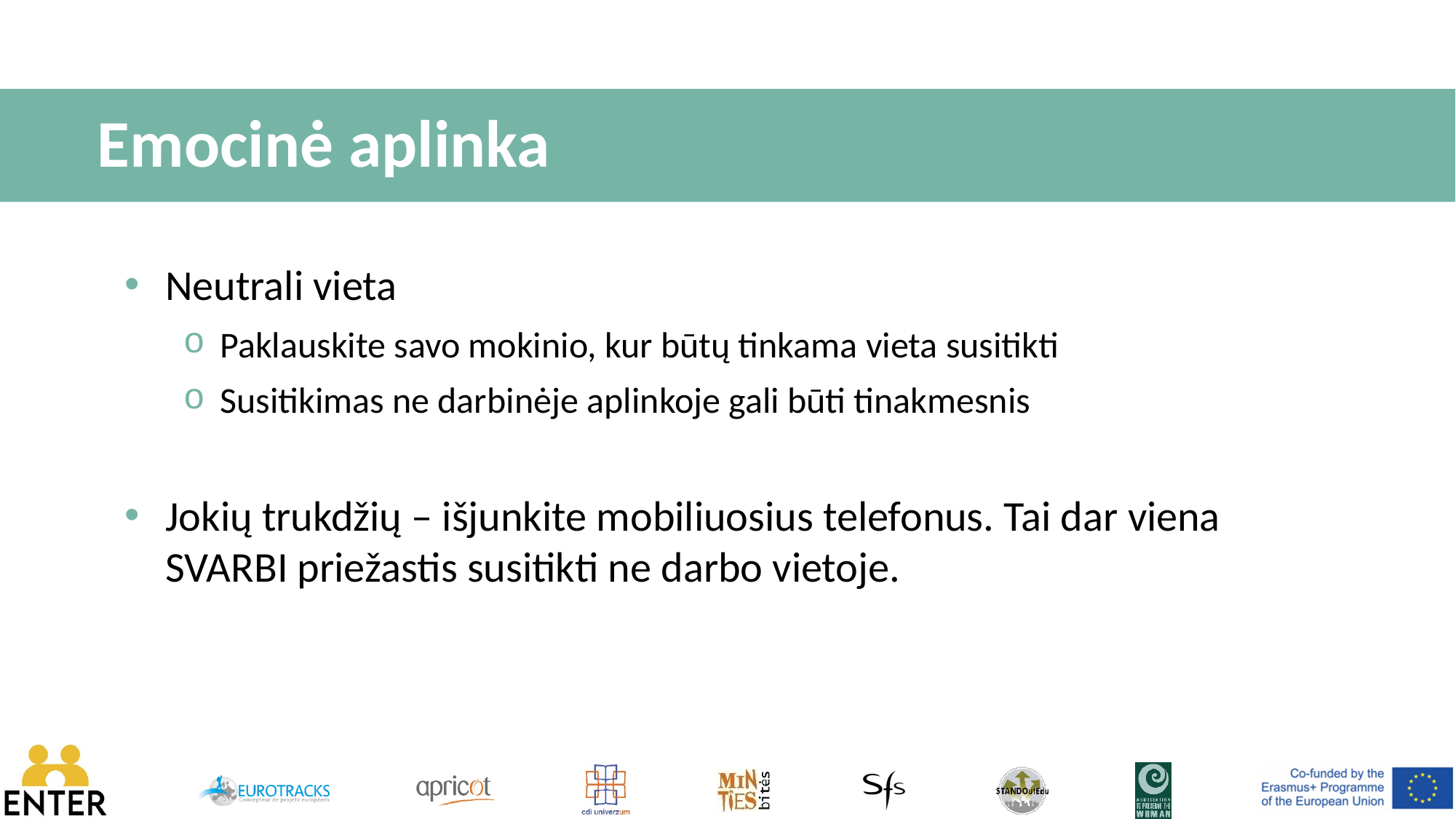

# Emocinė aplinka
Neutrali vieta
Paklauskite savo mokinio, kur būtų tinkama vieta susitikti
Susitikimas ne darbinėje aplinkoje gali būti tinakmesnis

Jokių trukdžių – išjunkite mobiliuosius telefonus. Tai dar viena SVARBI priežastis susitikti ne darbo vietoje.